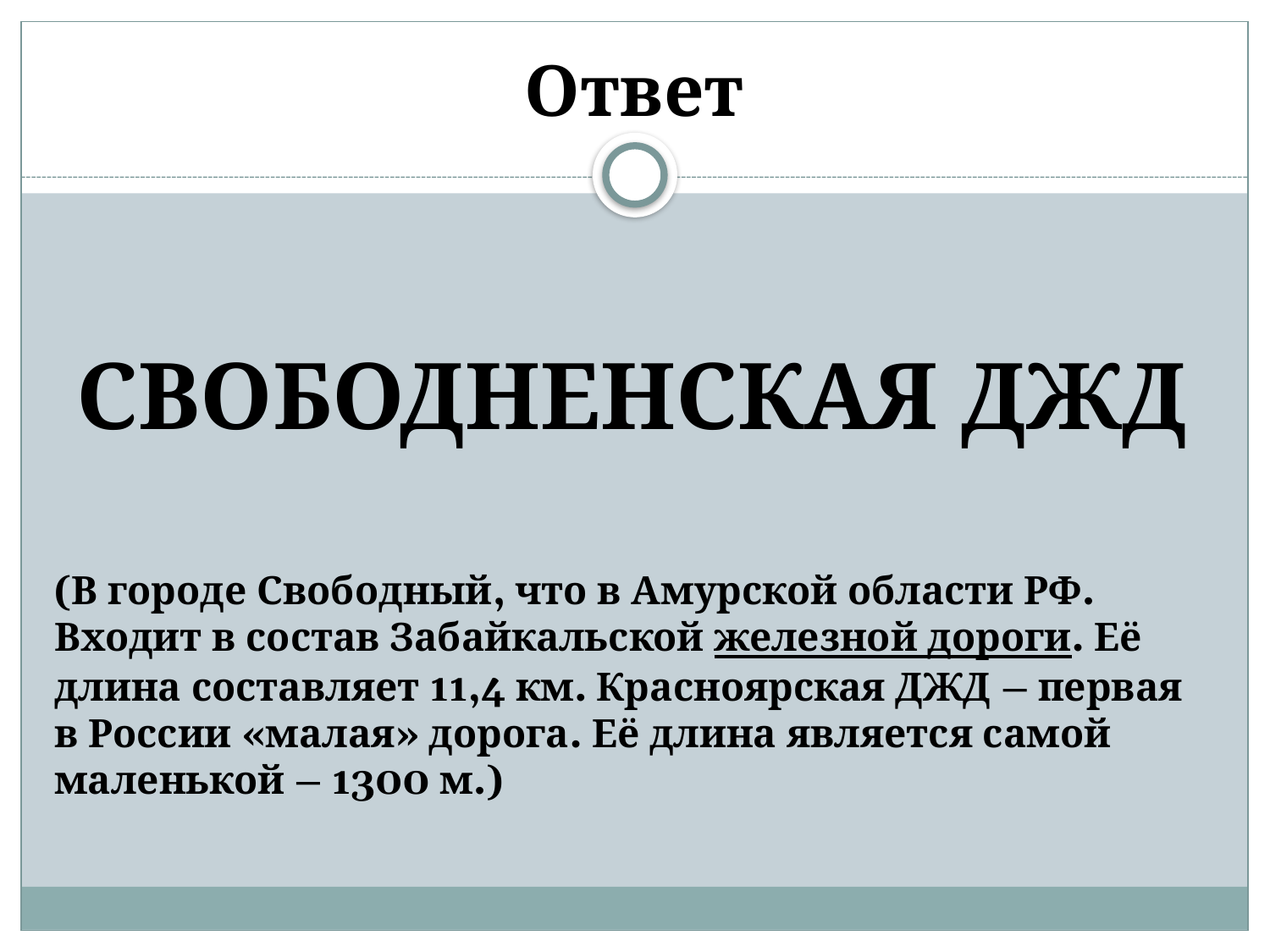

# Ответ

СВОБОДНЕНСКАЯ ДЖД

(В городе Свободный, что в Амурской области РФ. Входит в состав Забайкальской железной дороги. Её длина составляет 11,4 км. Красноярская ДЖД – первая в России «малая» дорога. Её длина является самой маленькой – 1300 м.)